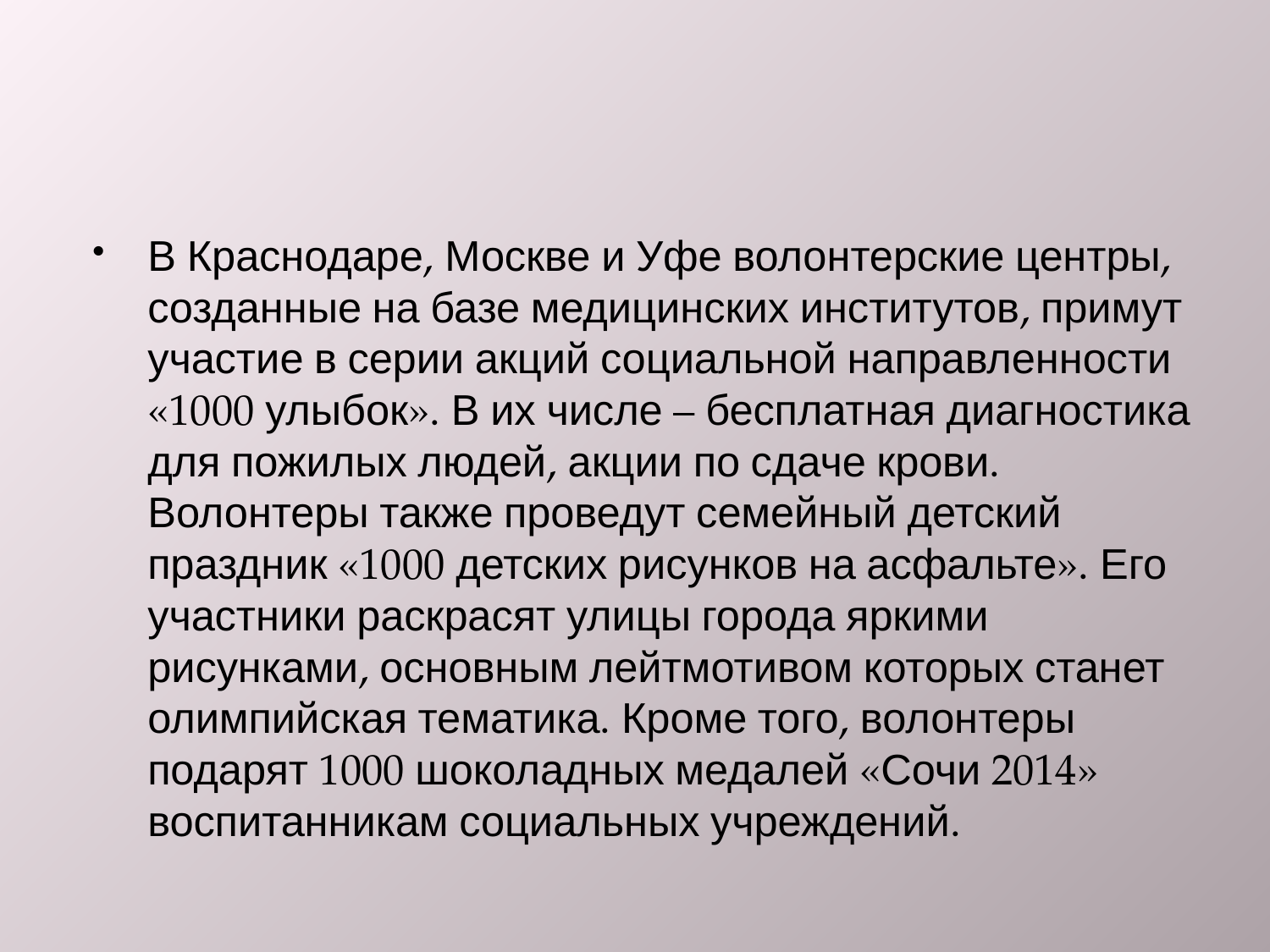

#
В Краснодаре, Москве и Уфе волонтерские центры, созданные на базе медицинских институтов, примут участие в серии акций социальной направленности «1000 улыбок». В их числе – бесплатная диагностика для пожилых людей, акции по сдаче крови. Волонтеры также проведут семейный детский праздник «1000 детских рисунков на асфальте». Его участники раскрасят улицы города яркими рисунками, основным лейтмотивом которых станет олимпийская тематика. Кроме того, волонтеры подарят 1000 шоколадных медалей «Сочи 2014» воспитанникам социальных учреждений.